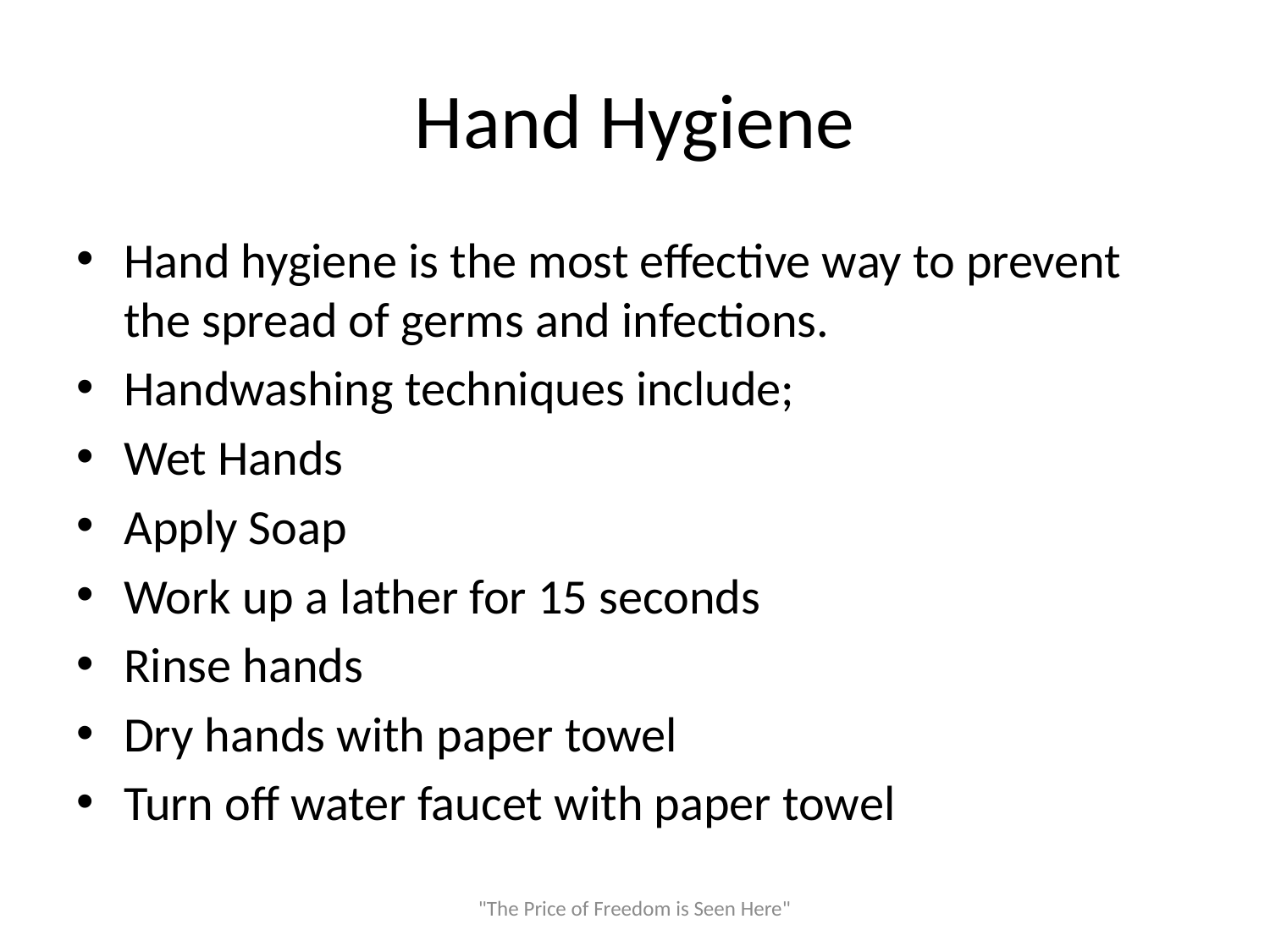

# Hand Hygiene
Hand hygiene is the most effective way to prevent the spread of germs and infections.
Handwashing techniques include;
Wet Hands
Apply Soap
Work up a lather for 15 seconds
Rinse hands
Dry hands with paper towel
Turn off water faucet with paper towel
"The Price of Freedom is Seen Here"